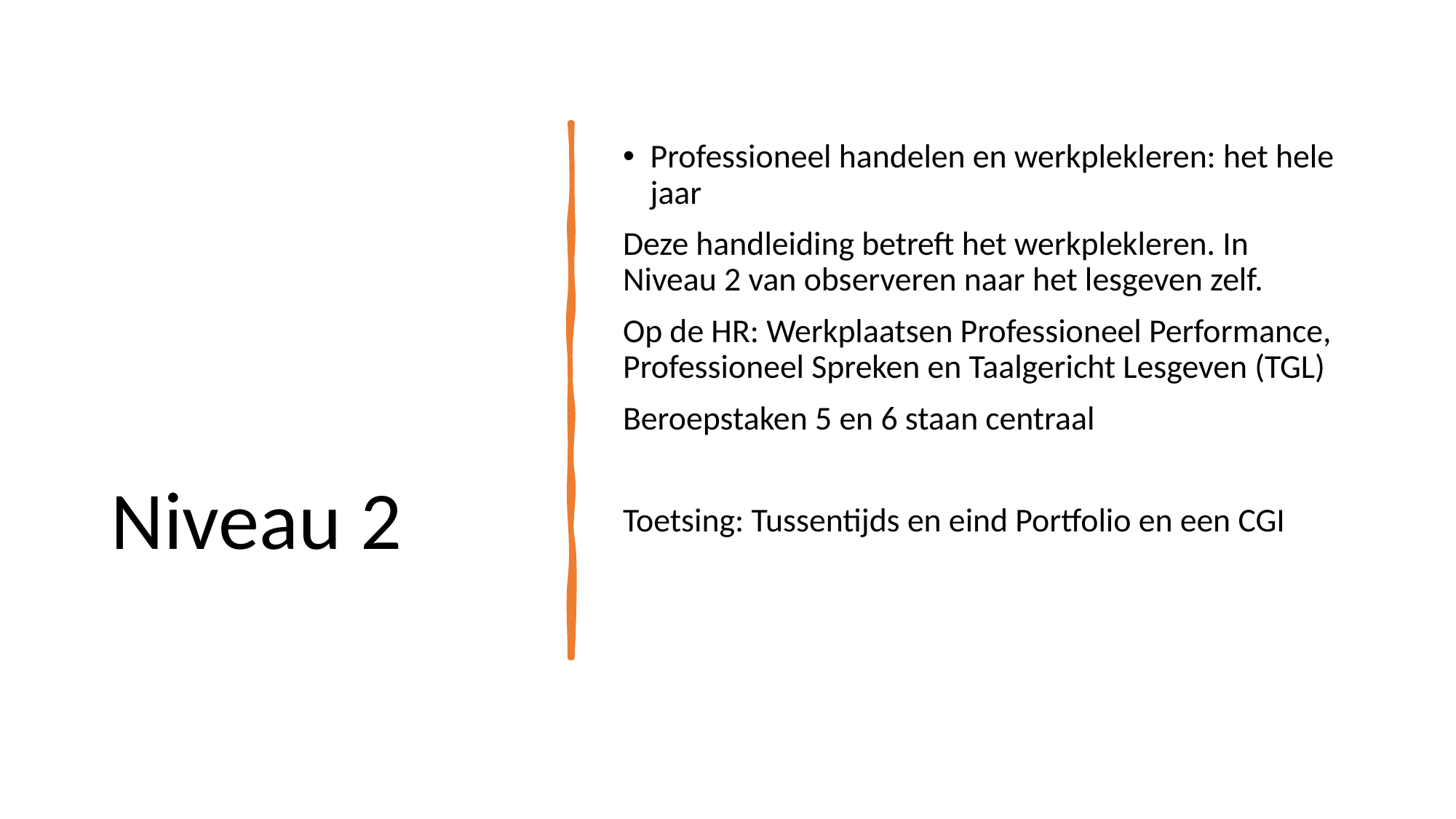

# Niveau 2
Professioneel handelen en werkplekleren: het hele jaar
Deze handleiding betreft het werkplekleren. In Niveau 2 van observeren naar het lesgeven zelf.
Op de HR: Werkplaatsen Professioneel Performance, Professioneel Spreken en Taalgericht Lesgeven (TGL)
Beroepstaken 5 en 6 staan centraal

Toetsing: Tussentijds en eind Portfolio en een CGI